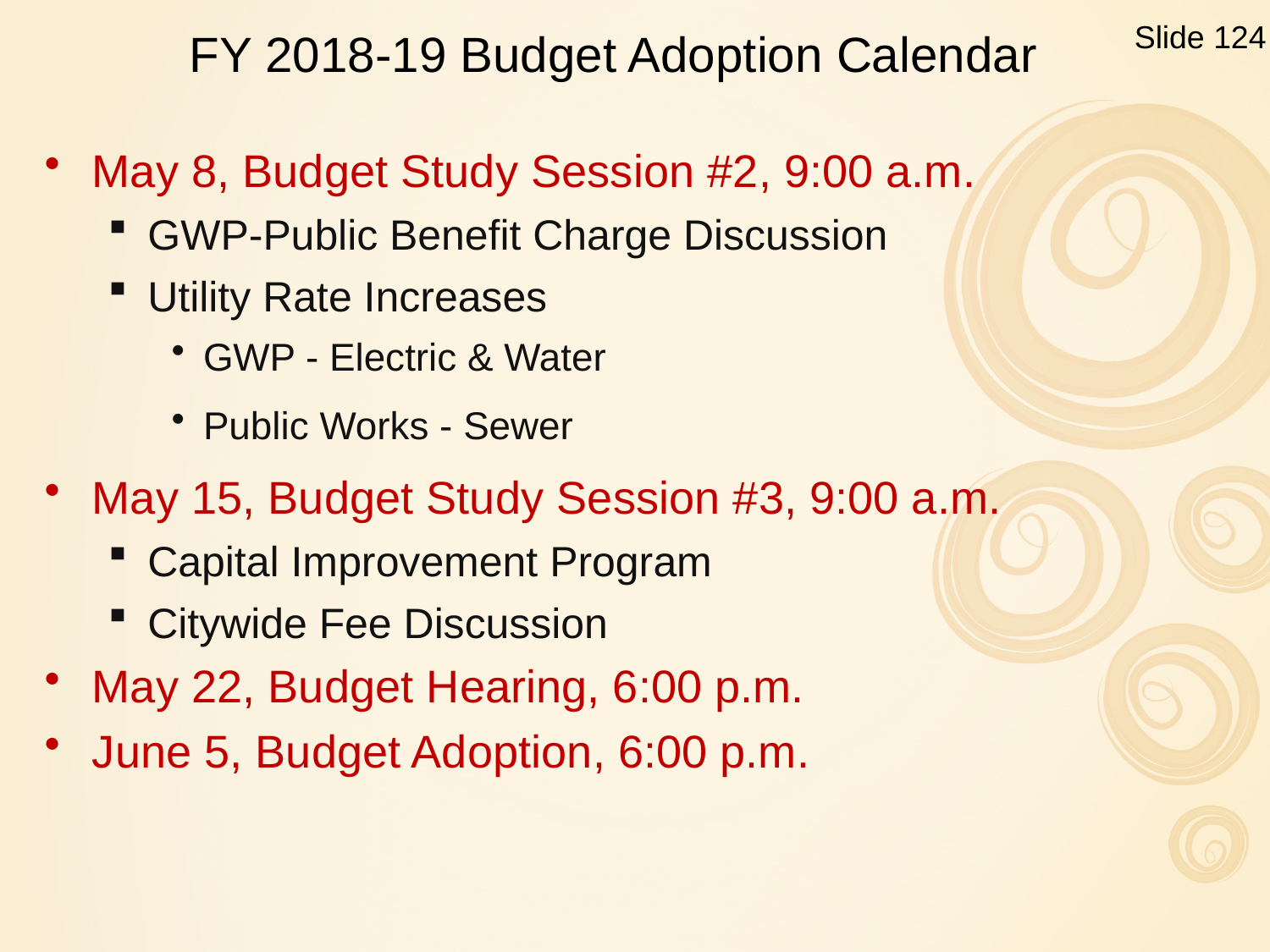

# FY 2018-19 Budget Adoption Calendar
Slide 124

May 8, Budget Study Session #2, 9:00 a.m.
GWP-Public Benefit Charge Discussion
Utility Rate Increases
GWP - Electric & Water
Public Works - Sewer
May 15, Budget Study Session #3, 9:00 a.m.
Capital Improvement Program
Citywide Fee Discussion
May 22, Budget Hearing, 6:00 p.m.
June 5, Budget Adoption, 6:00 p.m.